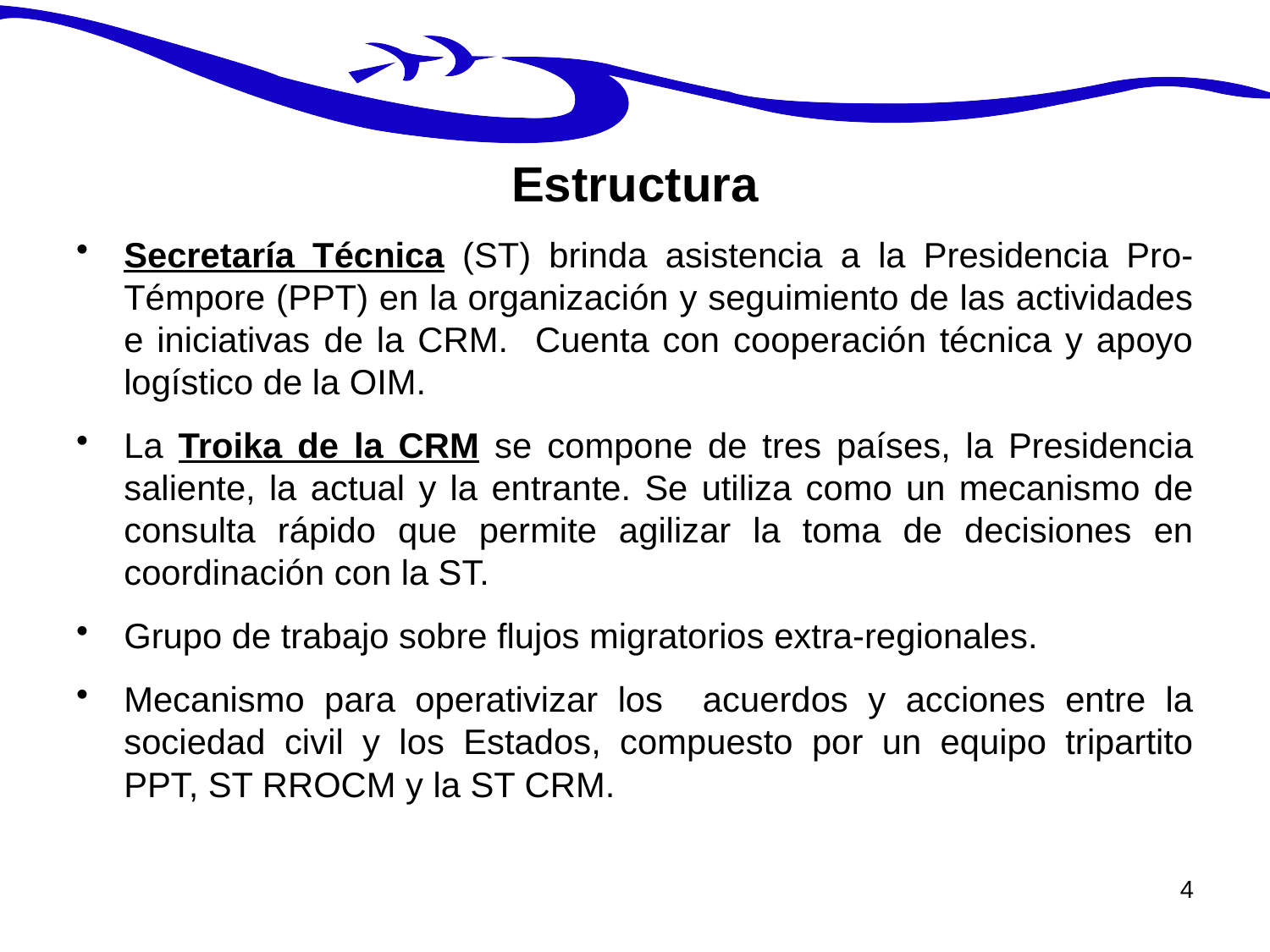

Estructura
Secretaría Técnica (ST) brinda asistencia a la Presidencia Pro-Témpore (PPT) en la organización y seguimiento de las actividades e iniciativas de la CRM.  Cuenta con cooperación técnica y apoyo logístico de la OIM.
La Troika de la CRM se compone de tres países, la Presidencia saliente, la actual y la entrante. Se utiliza como un mecanismo de consulta rápido que permite agilizar la toma de decisiones en coordinación con la ST.
Grupo de trabajo sobre flujos migratorios extra-regionales.
Mecanismo para operativizar los  acuerdos y acciones entre la sociedad civil y los Estados, compuesto por un equipo tripartito PPT, ST RROCM y la ST CRM.
4